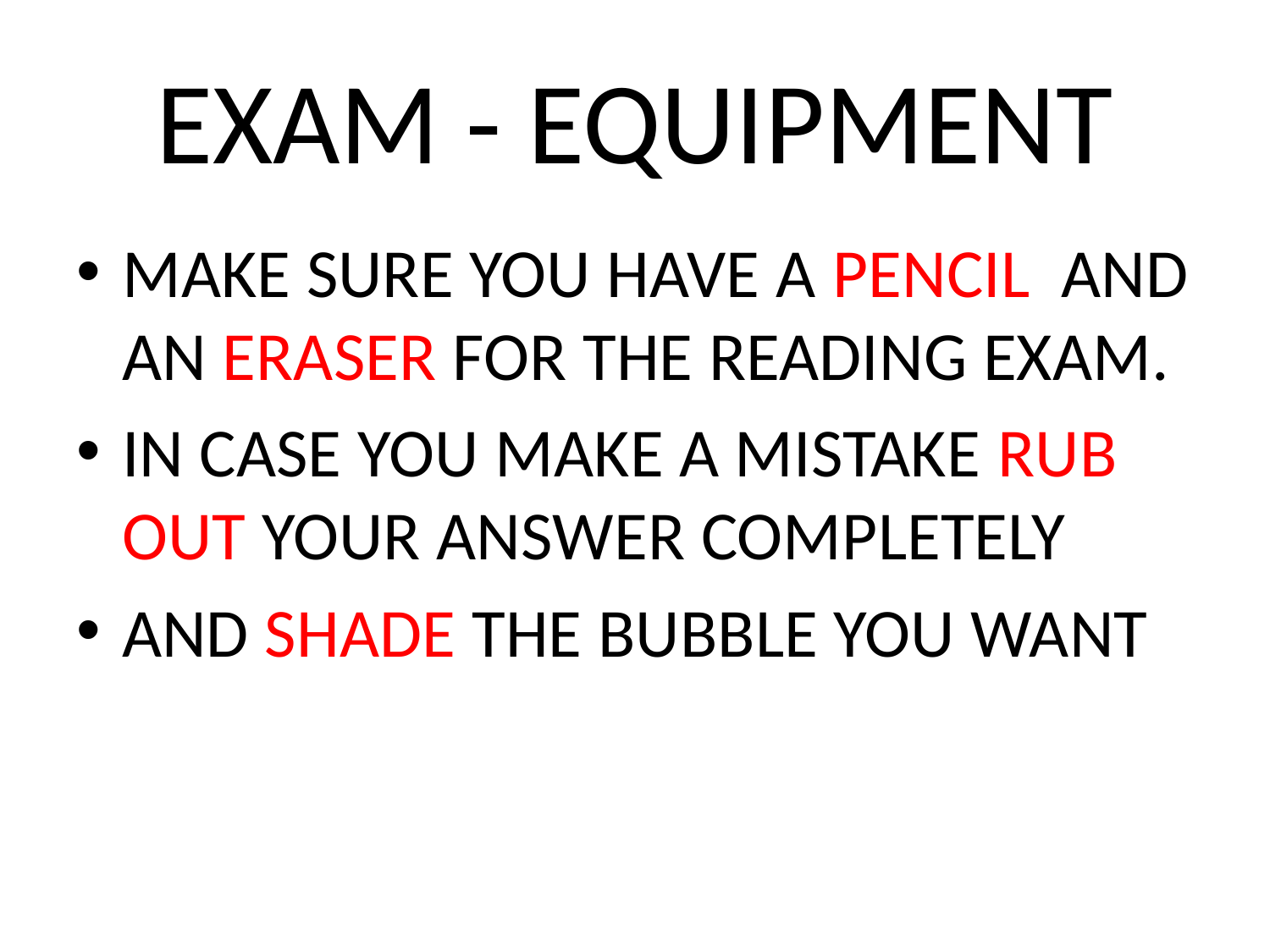

# EXAM - EQUIPMENT
MAKE SURE YOU HAVE A PENCIL  AND AN ERASER FOR THE READING EXAM.
IN CASE YOU MAKE A MISTAKE RUB OUT YOUR ANSWER COMPLETELY
AND SHADE THE BUBBLE YOU WANT